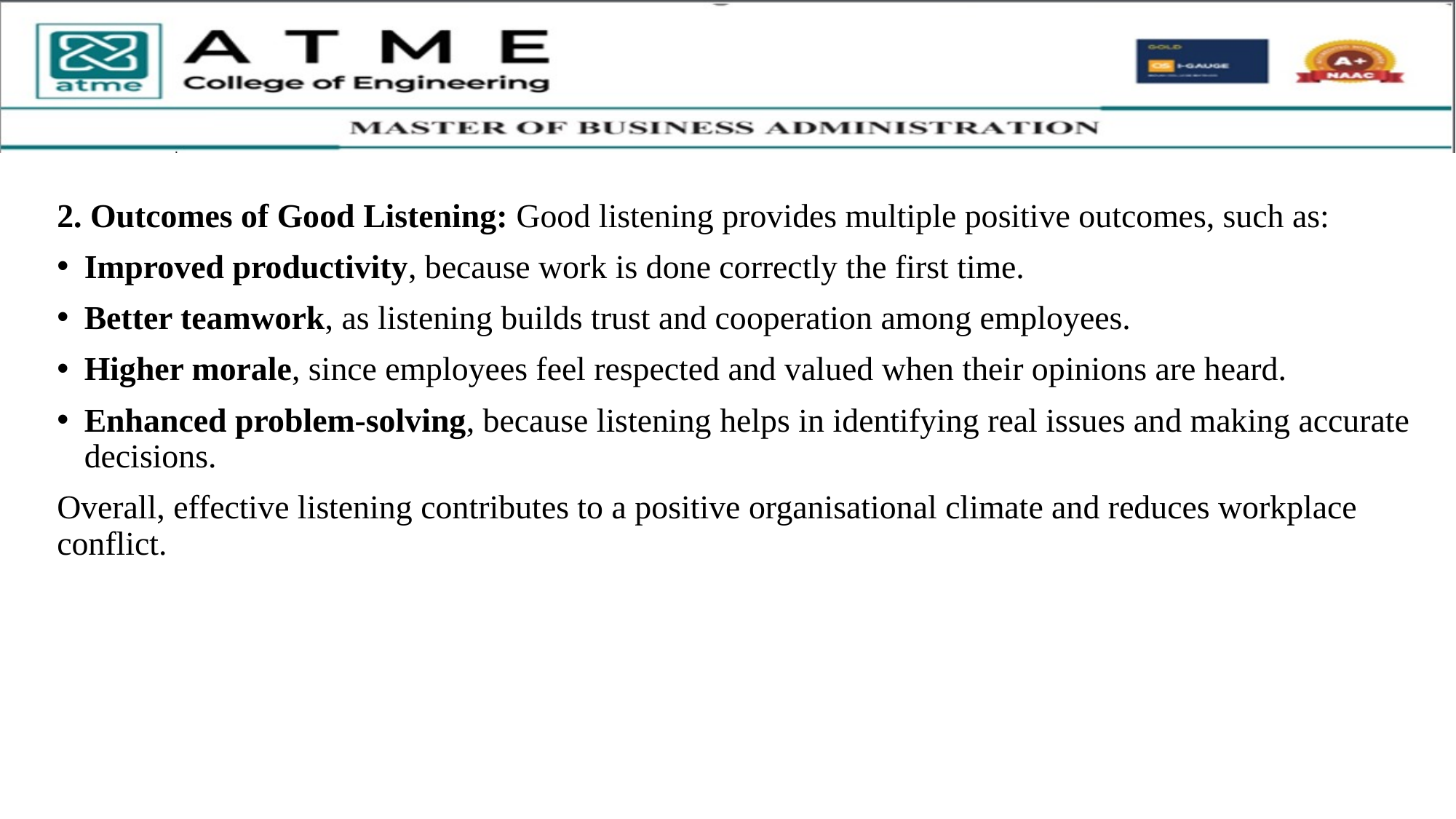

2. Outcomes of Good Listening: Good listening provides multiple positive outcomes, such as:
Improved productivity, because work is done correctly the first time.
Better teamwork, as listening builds trust and cooperation among employees.
Higher morale, since employees feel respected and valued when their opinions are heard.
Enhanced problem-solving, because listening helps in identifying real issues and making accurate decisions.
Overall, effective listening contributes to a positive organisational climate and reduces workplace conflict.